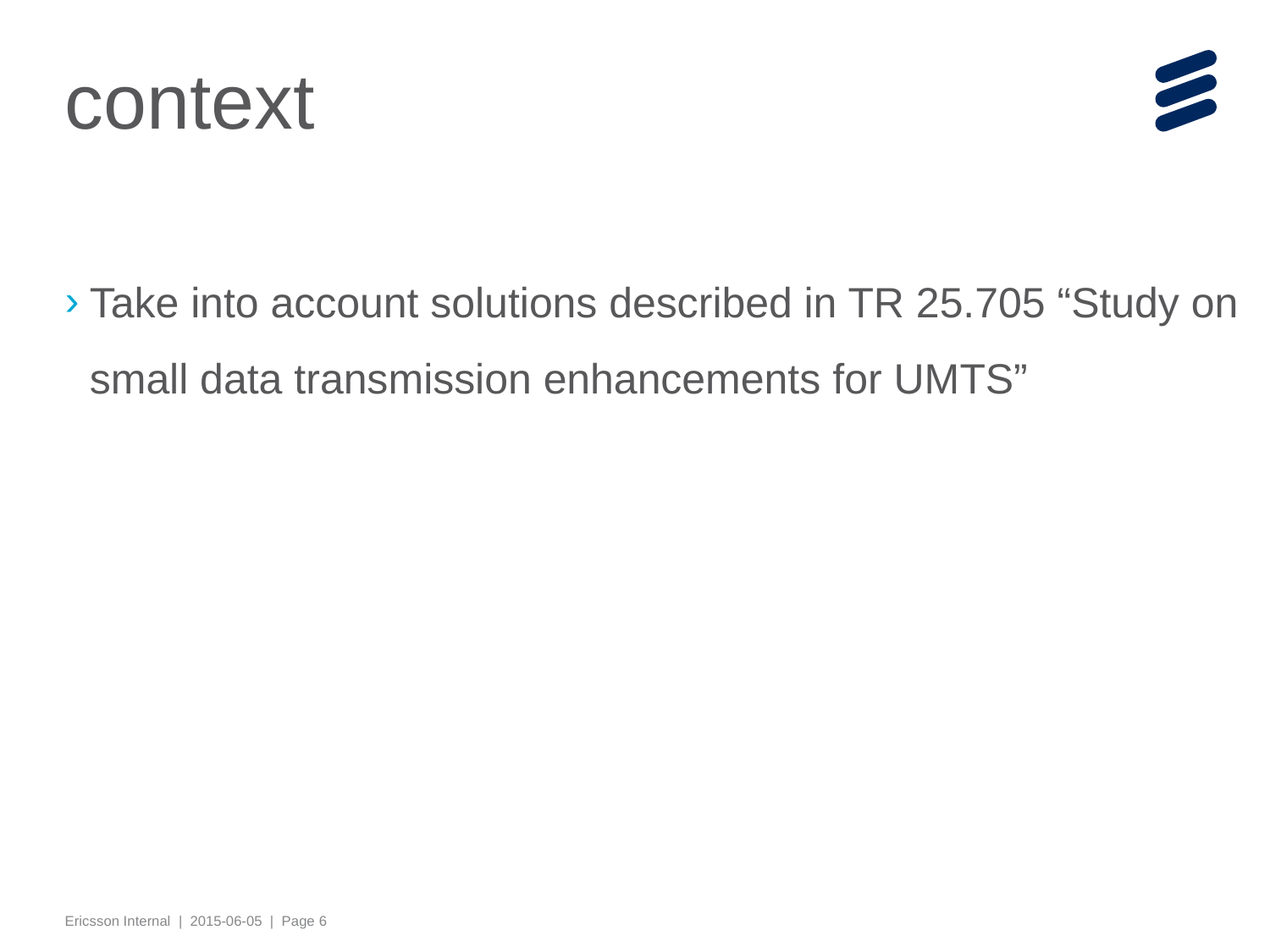

# context
Take into account solutions described in TR 25.705 “Study on small data transmission enhancements for UMTS”